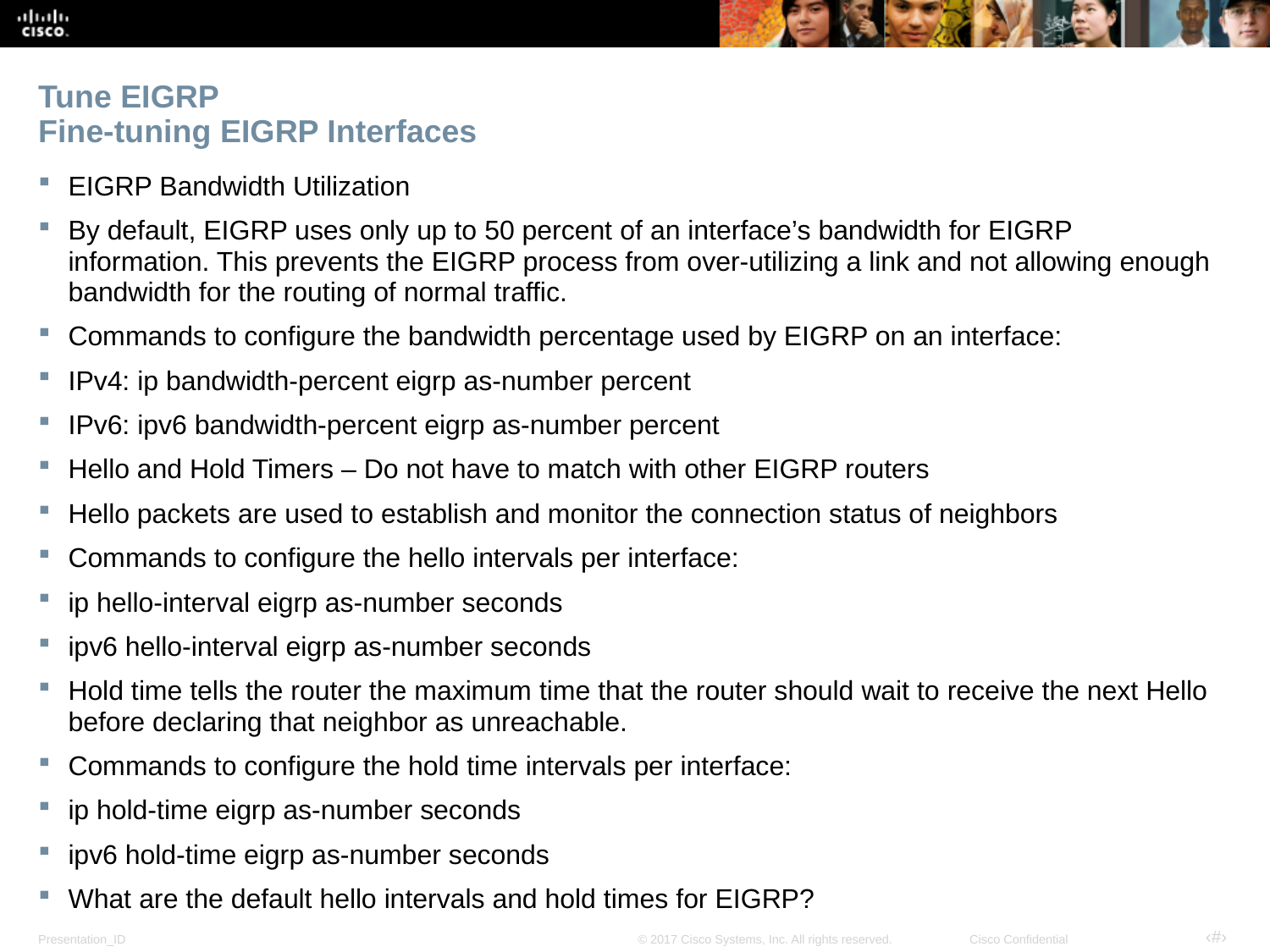

# Tune EIGRP Fine-tuning EIGRP Interfaces
EIGRP Bandwidth Utilization
By default, EIGRP uses only up to 50 percent of an interface’s bandwidth for EIGRP information. This prevents the EIGRP process from over-utilizing a link and not allowing enough bandwidth for the routing of normal traffic.
Commands to configure the bandwidth percentage used by EIGRP on an interface:
IPv4: ip bandwidth-percent eigrp as-number percent
IPv6: ipv6 bandwidth-percent eigrp as-number percent
Hello and Hold Timers – Do not have to match with other EIGRP routers
Hello packets are used to establish and monitor the connection status of neighbors
Commands to configure the hello intervals per interface:
ip hello-interval eigrp as-number seconds
ipv6 hello-interval eigrp as-number seconds
Hold time tells the router the maximum time that the router should wait to receive the next Hello before declaring that neighbor as unreachable.
Commands to configure the hold time intervals per interface:
ip hold-time eigrp as-number seconds
ipv6 hold-time eigrp as-number seconds
What are the default hello intervals and hold times for EIGRP?